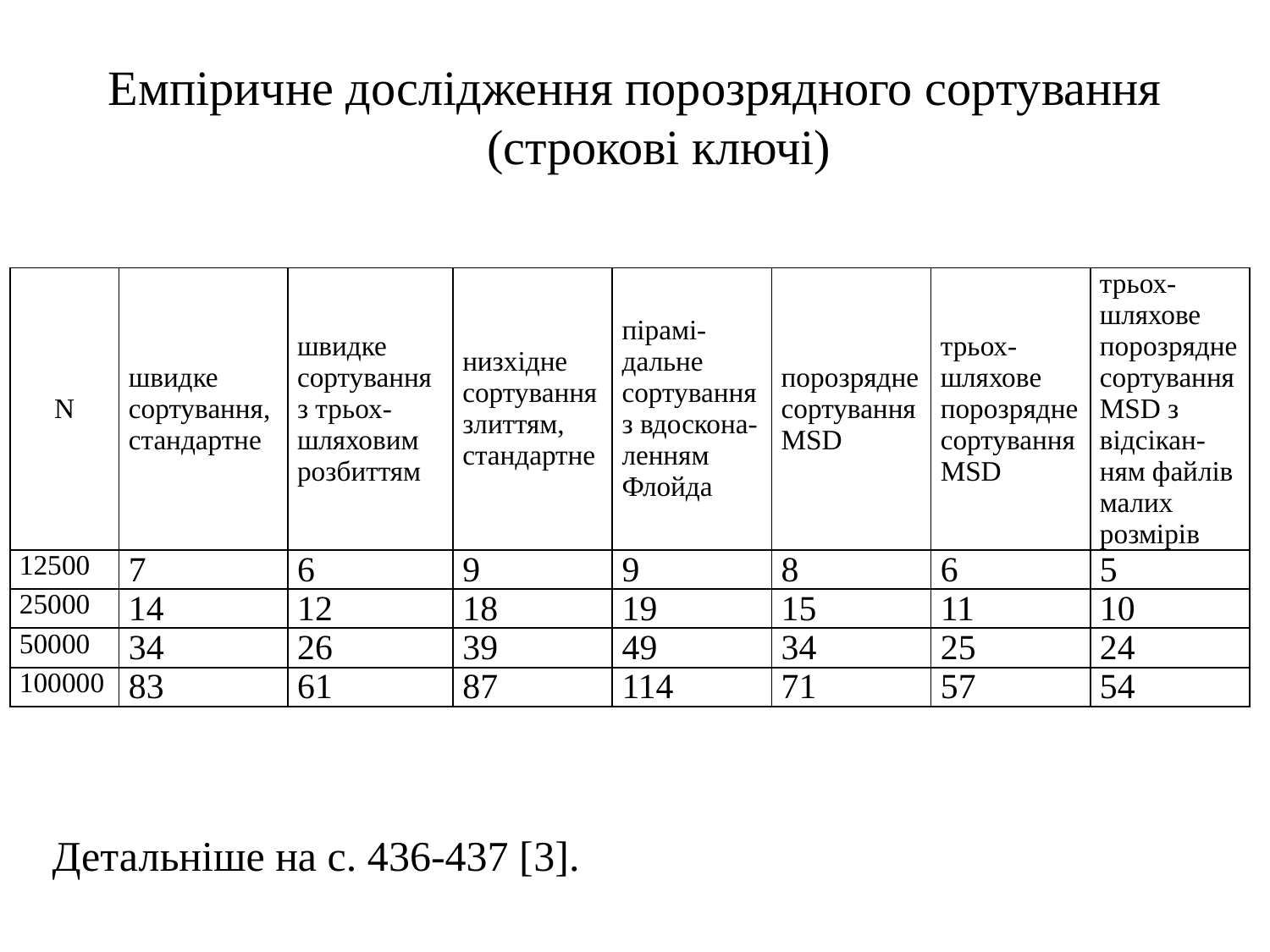

Емпіричне дослідження порозрядного сортування (строкові ключі)
| N | швидке сортування, стандартне | швидке сортування з трьох-шляховим розбиттям | низхідне сортування злиттям, стандартне | пірамі-дальне сортування з вдоскона-ленням Флойда | порозрядне сортування MSD | трьох-шляхове порозрядне сортування MSD | трьох-шляхове порозрядне сортування MSD з відсікан-ням файлів малих розмірів |
| --- | --- | --- | --- | --- | --- | --- | --- |
| 12500 | 7 | 6 | 9 | 9 | 8 | 6 | 5 |
| 25000 | 14 | 12 | 18 | 19 | 15 | 11 | 10 |
| 50000 | 34 | 26 | 39 | 49 | 34 | 25 | 24 |
| 100000 | 83 | 61 | 87 | 114 | 71 | 57 | 54 |
Детальніше на с. 436-437 [3].